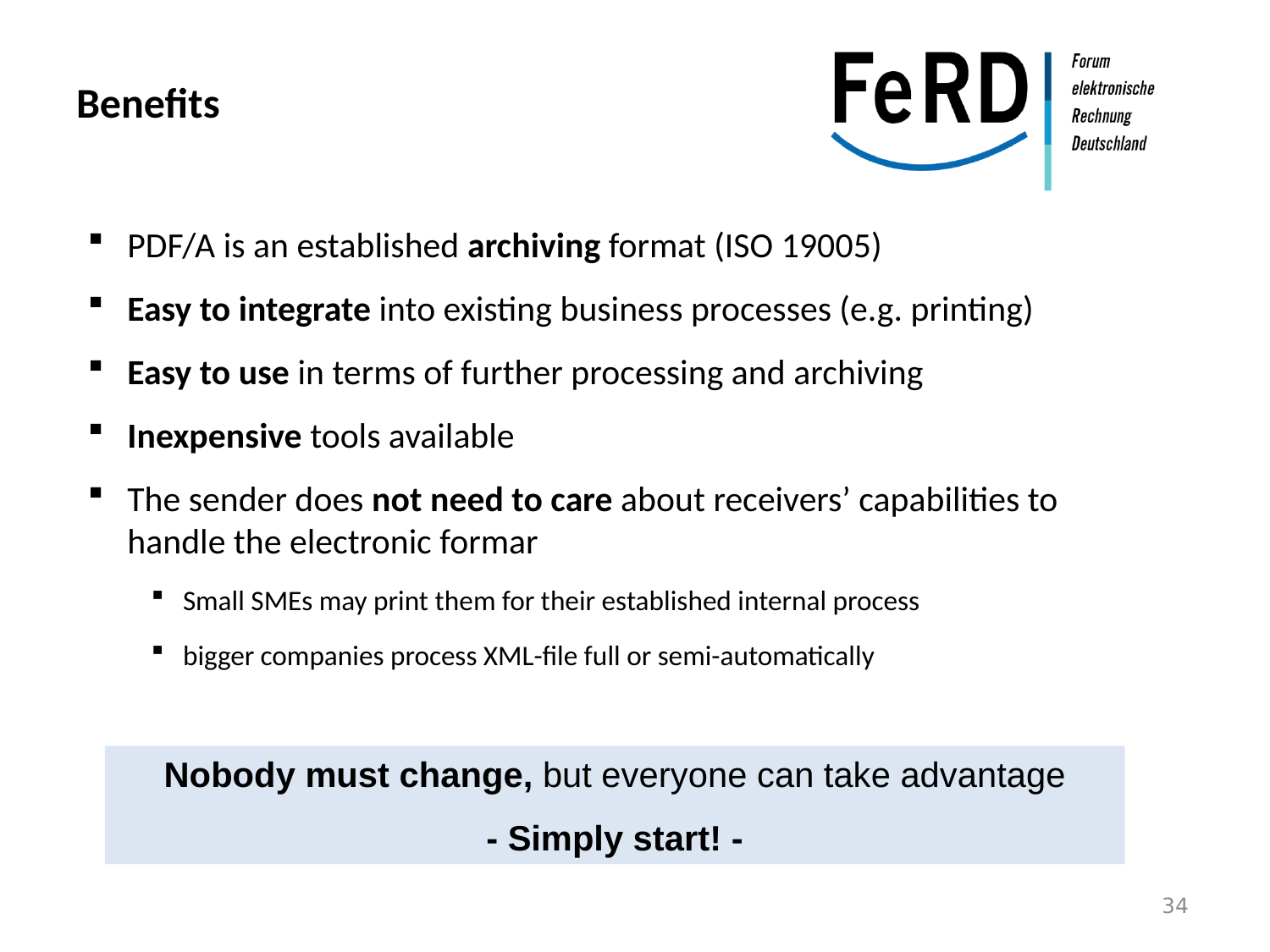

# Benefits
PDF/A is an established archiving format (ISO 19005)
Easy to integrate into existing business processes (e.g. printing)
Easy to use in terms of further processing and archiving
Inexpensive tools available
The sender does not need to care about receivers’ capabilities to handle the electronic formar
Small SMEs may print them for their established internal process
bigger companies process XML-file full or semi-automatically

Nobody must change, but everyone can take advantage
- Simply start! -
34